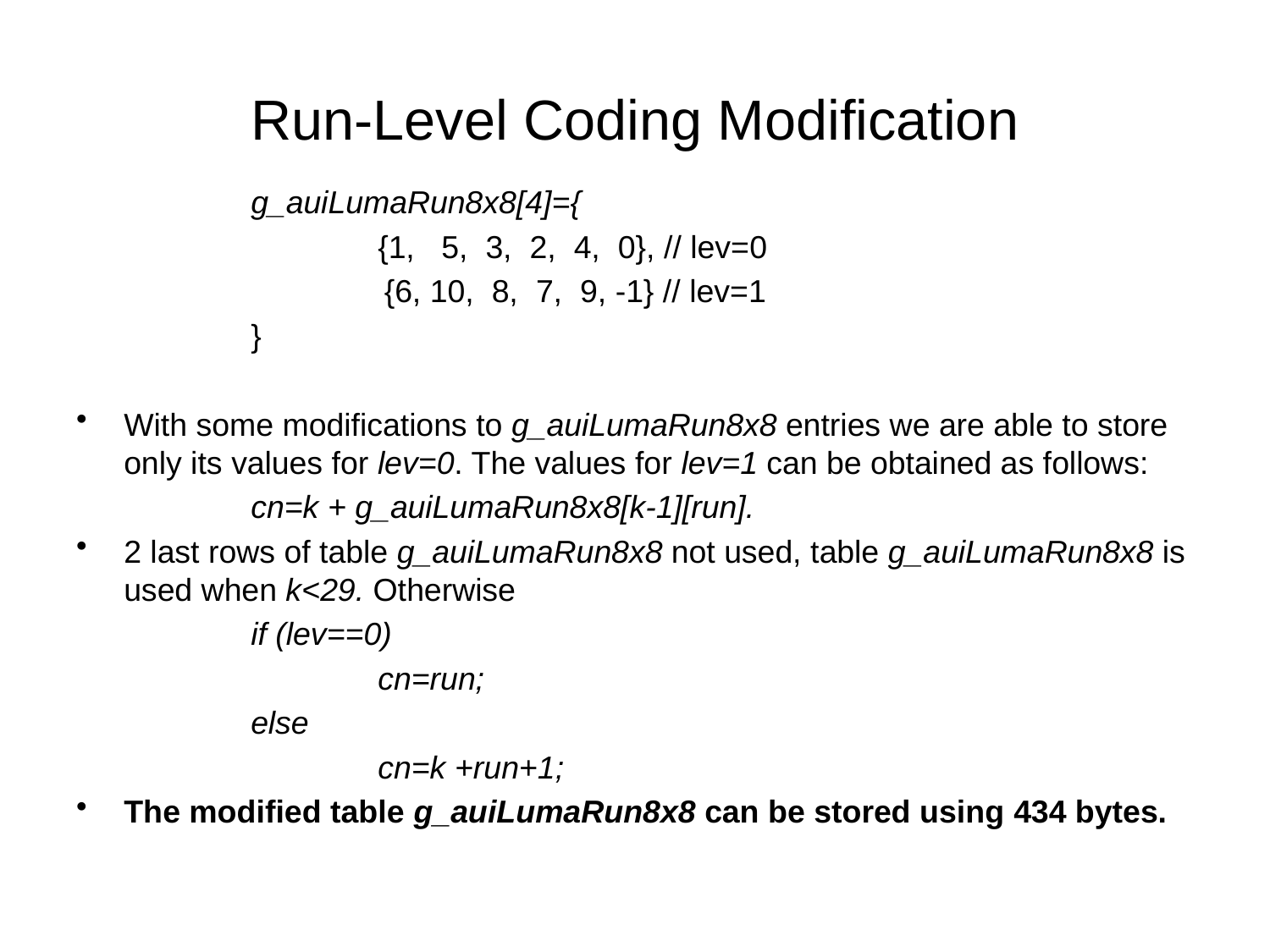

# Run-Level Coding Modification
		g_auiLumaRun8x8[4]={
 			{1,   5,  3,  2,  4,  0}, // lev=0
		               {6, 10,  8,  7,  9, -1} // lev=1
		}

With some modifications to g_auiLumaRun8x8 entries we are able to store only its values for lev=0. The values for lev=1 can be obtained as follows:
		cn=k + g_auiLumaRun8x8[k-1][run].
2 last rows of table g_auiLumaRun8x8 not used, table g_auiLumaRun8x8 is used when k<29. Otherwise
		if (lev==0)
      		cn=run;
    		else
      		cn=k +run+1;
The modified table g_auiLumaRun8x8 can be stored using 434 bytes.